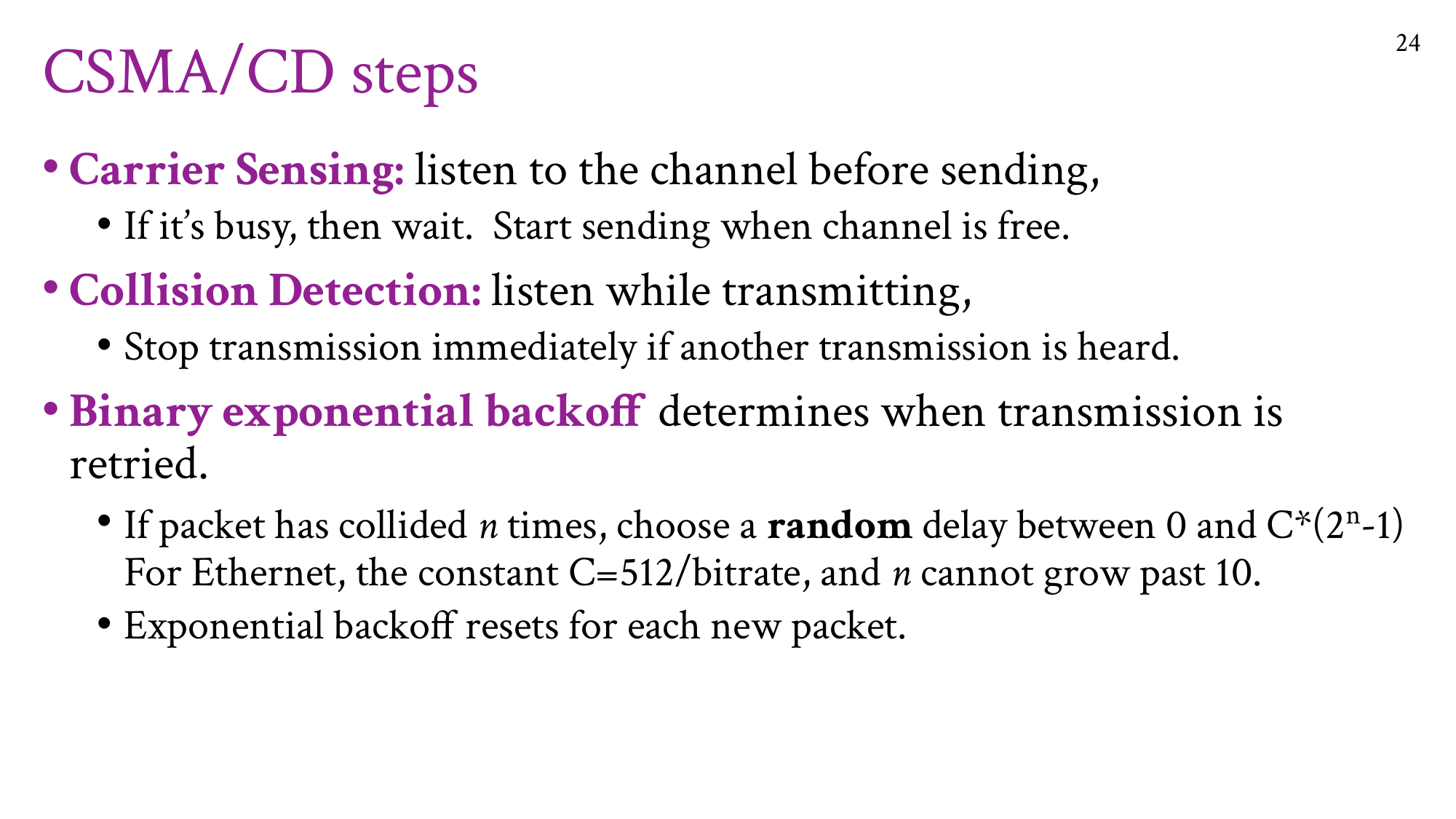

# CSMA/CD steps
Carrier Sensing: listen to the channel before sending,
If it’s busy, then wait.  Start sending when channel is free.
Collision Detection: listen while transmitting,
Stop transmission immediately if another transmission is heard.
Binary exponential backoff determines when transmission is retried.
If packet has collided n times, choose a random delay between 0 and C*(2n-1)
For Ethernet, the constant C=512/bitrate, and n cannot grow past 10.
Exponential backoff resets for each new packet.